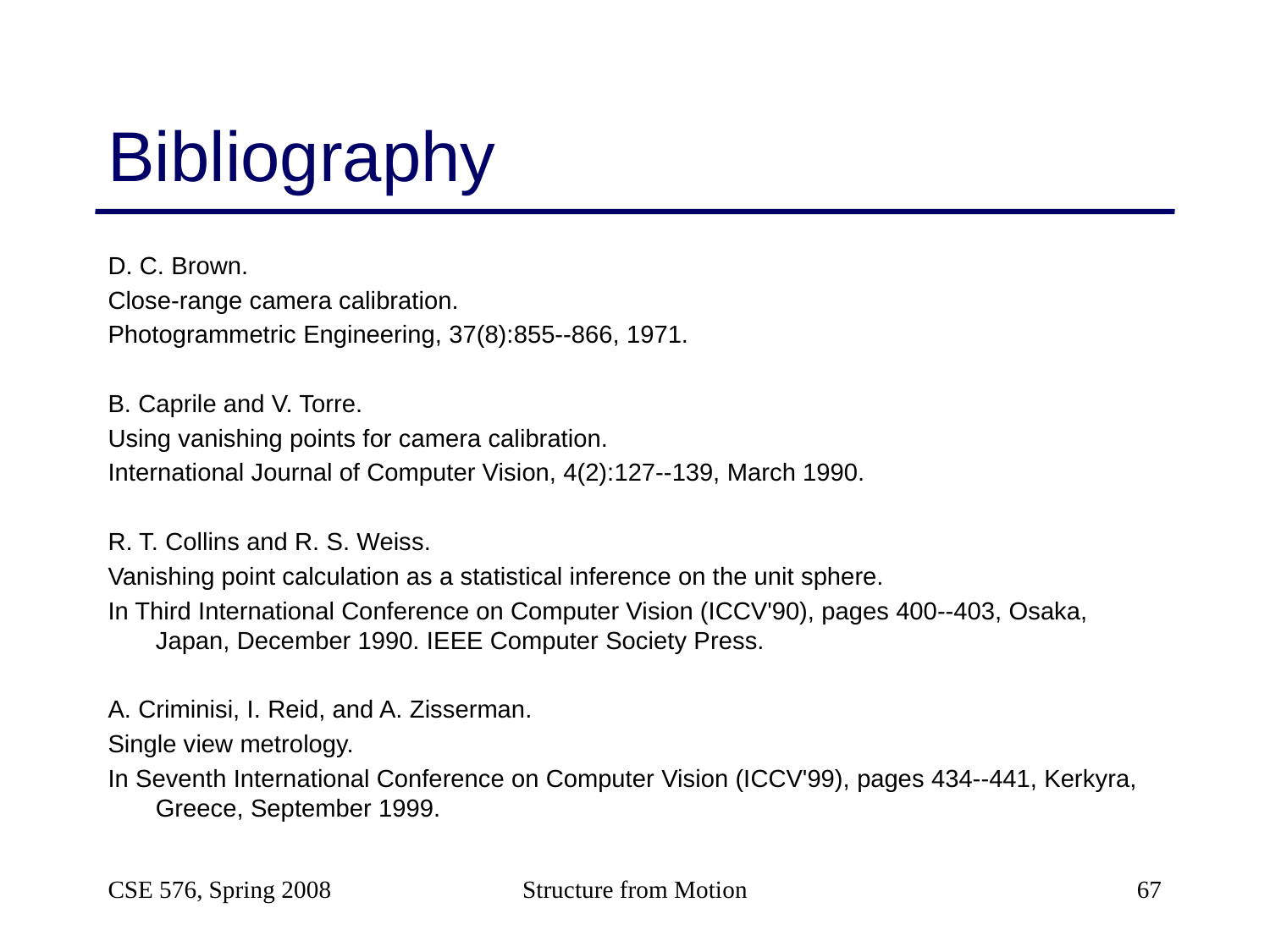

# Bibliography
D. C. Brown.
Close-range camera calibration.
Photogrammetric Engineering, 37(8):855--866, 1971.

B. Caprile and V. Torre.
Using vanishing points for camera calibration.
International Journal of Computer Vision, 4(2):127--139, March 1990.

R. T. Collins and R. S. Weiss.
Vanishing point calculation as a statistical inference on the unit sphere.
In Third International Conference on Computer Vision (ICCV'90), pages 400--403, Osaka, Japan, December 1990. IEEE Computer Society Press.

A. Criminisi, I. Reid, and A. Zisserman.
Single view metrology.
In Seventh International Conference on Computer Vision (ICCV'99), pages 434--441, Kerkyra, Greece, September 1999.
CSE 576, Spring 2008
Structure from Motion
67